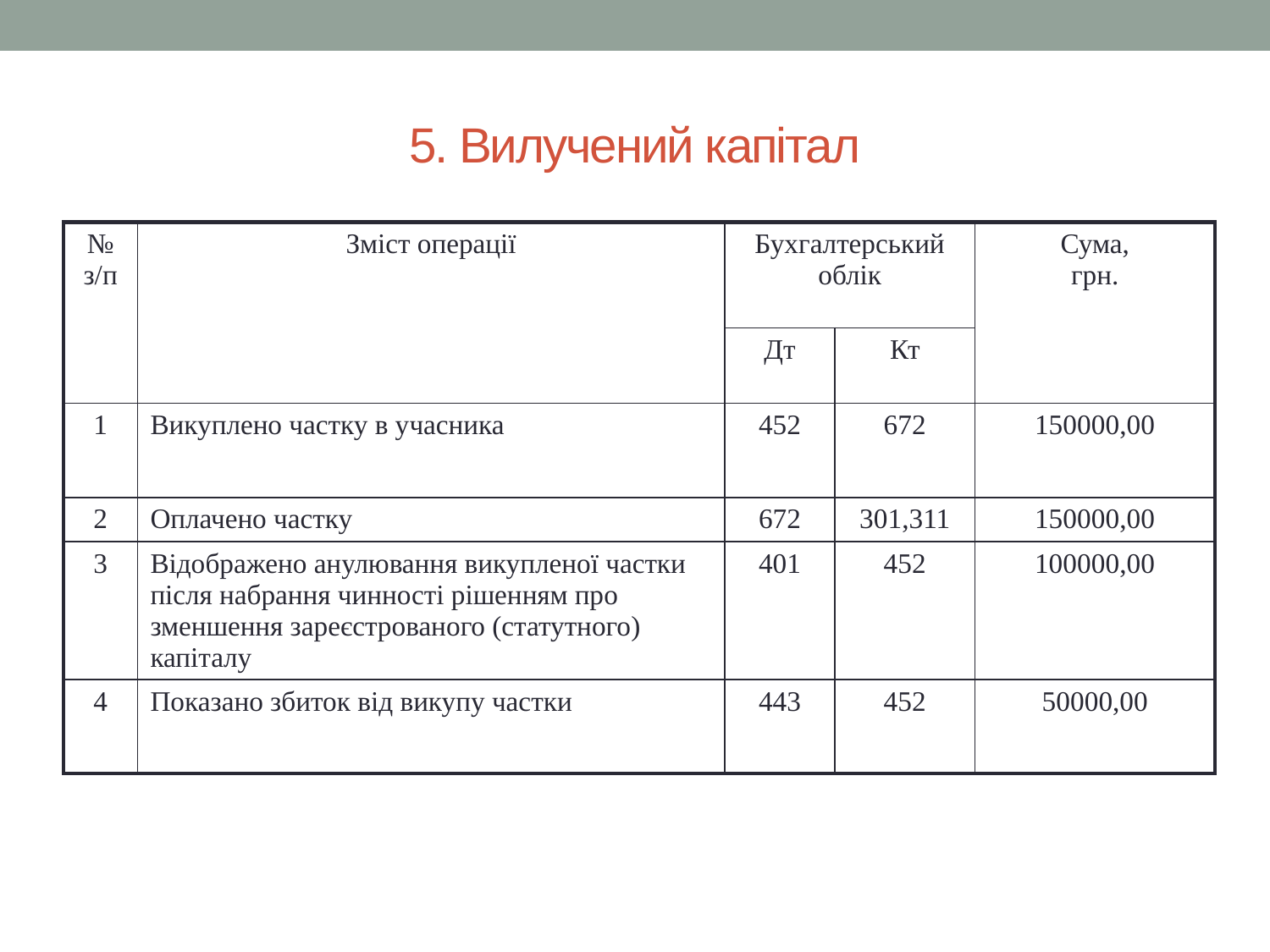

# 5. Вилучений капітал
| № з/п | Зміст операції | Бухгалтерський облік |  | Сума, грн. |
| --- | --- | --- | --- | --- |
|  |  | Дт | Кт |  |
| 1 | Викуплено частку в учасника | 452 | 672 | 150000,00 |
| 2 | Оплачено частку | 672 | 301,311 | 150000,00 |
| 3 | Відображено анулювання викупленої частки після набрання чинності рішенням про зменшення зареєстрованого (статутного) капіталу | 401 | 452 | 100000,00 |
| 4 | Показано збиток від викупу частки | 443 | 452 | 50000,00 |